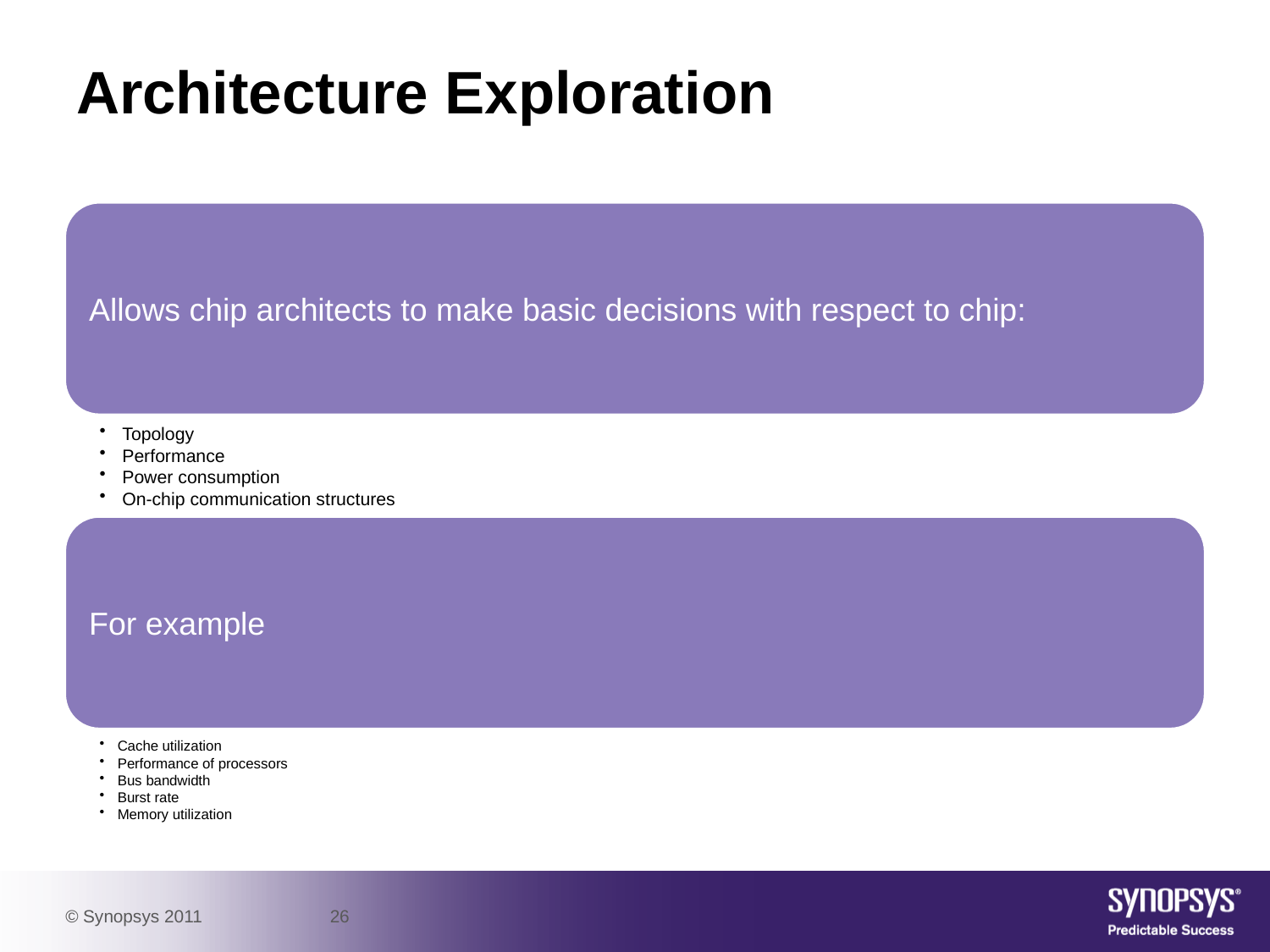

# Architecture Exploration
Allows chip architects to make basic decisions with respect to chip:
Topology
Performance
Power consumption
On-chip communication structures
For example
Cache utilization
Performance of processors
Bus bandwidth
Burst rate
Memory utilization